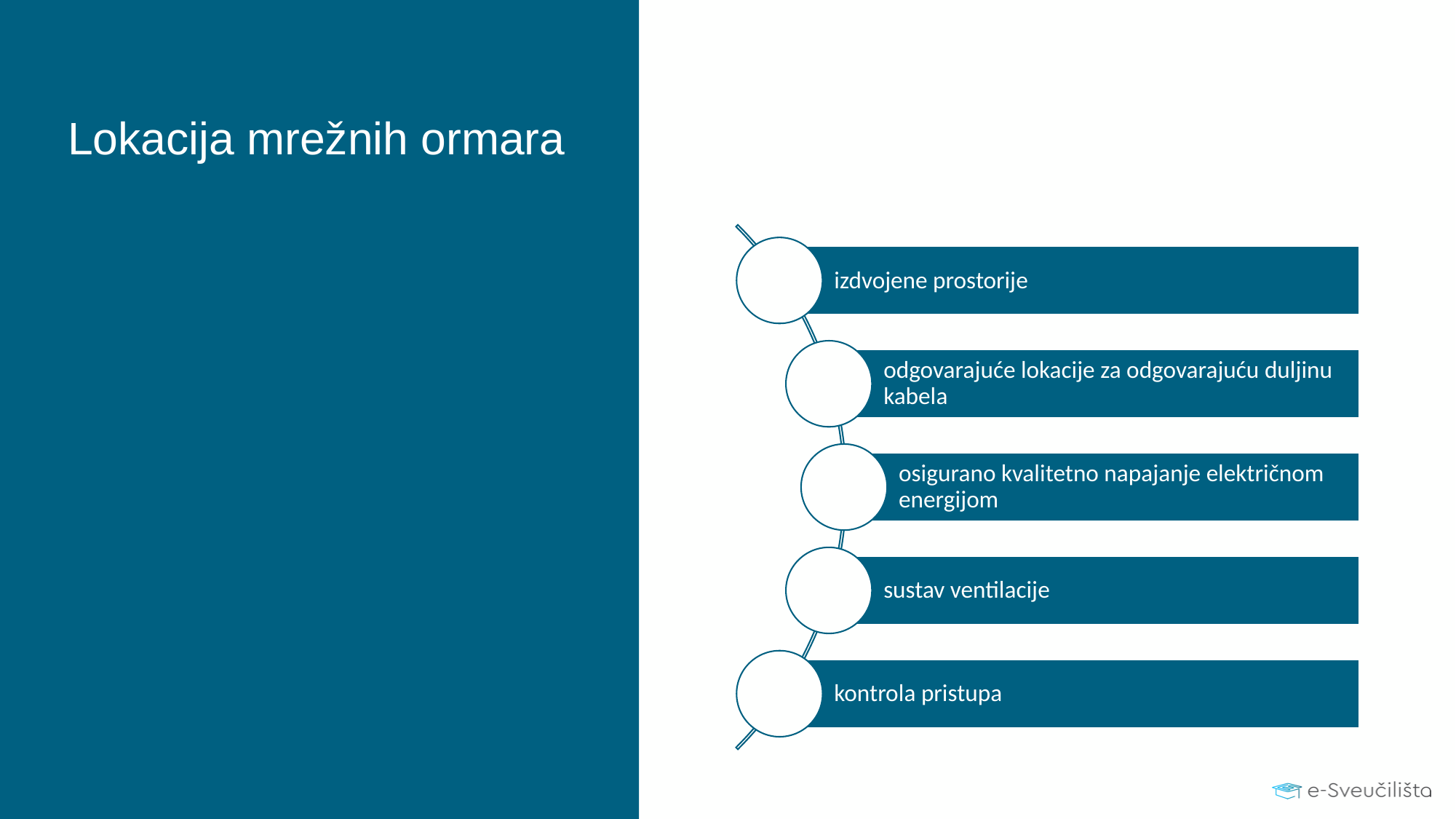

# Lokacija mrežnih ormara

izdvojene prostorije

odgovarajuće lokacije za odgovarajuću duljinu kabela

osigurano kvalitetno napajanje električnom energijom

sustav ventilacije

kontrola pristupa